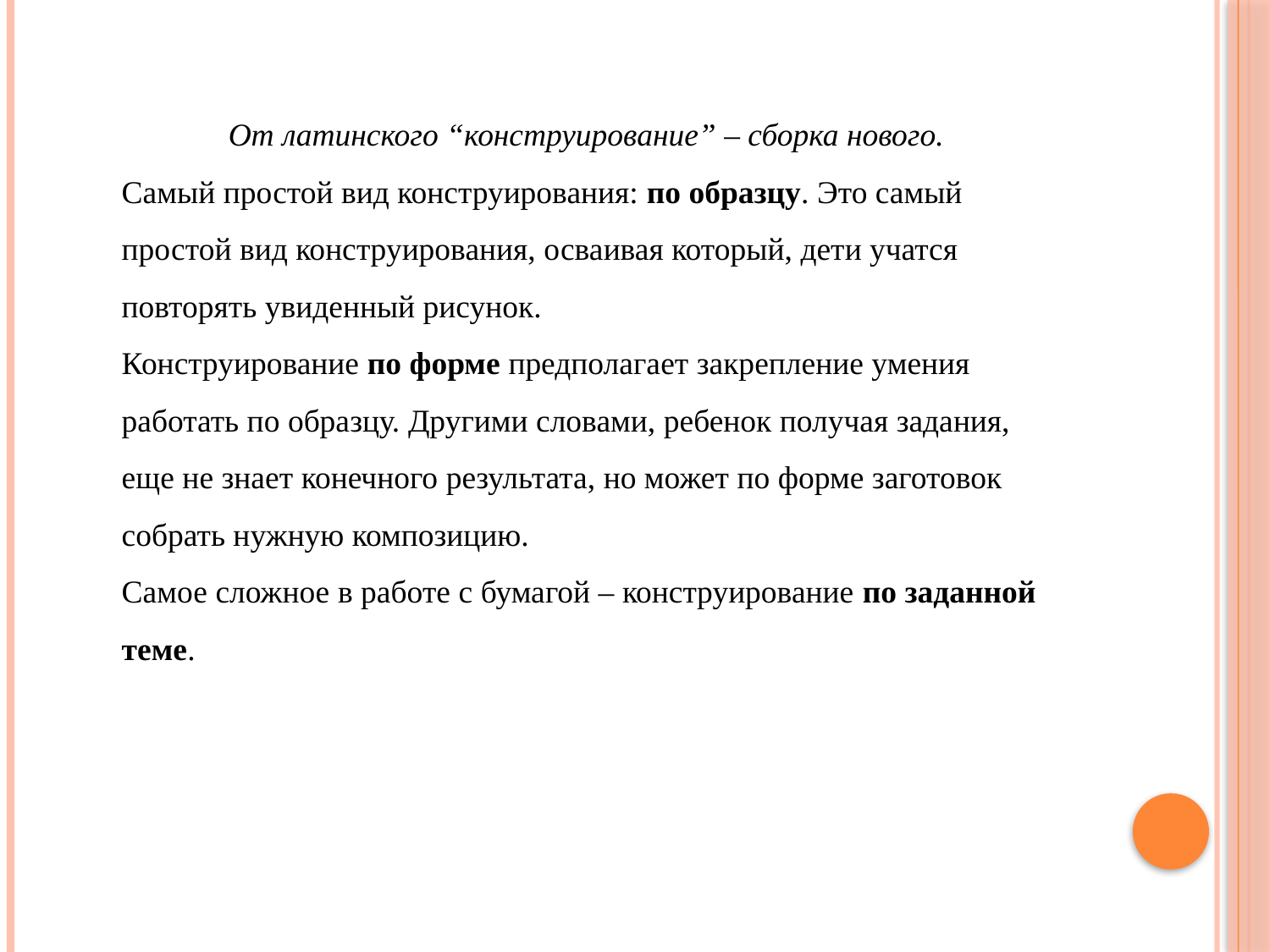

От латинского “конструирование” – сборка нового.
Самый простой вид конструирования: по образцу. Это самый простой вид конструирования, осваивая который, дети учатся повторять увиденный рисунок.
Конструирование по форме предполагает закрепление умения работать по образцу. Другими словами, ребенок получая задания, еще не знает конечного результата, но может по форме заготовок собрать нужную композицию.
Самое сложное в работе с бумагой – конструирование по заданной теме.